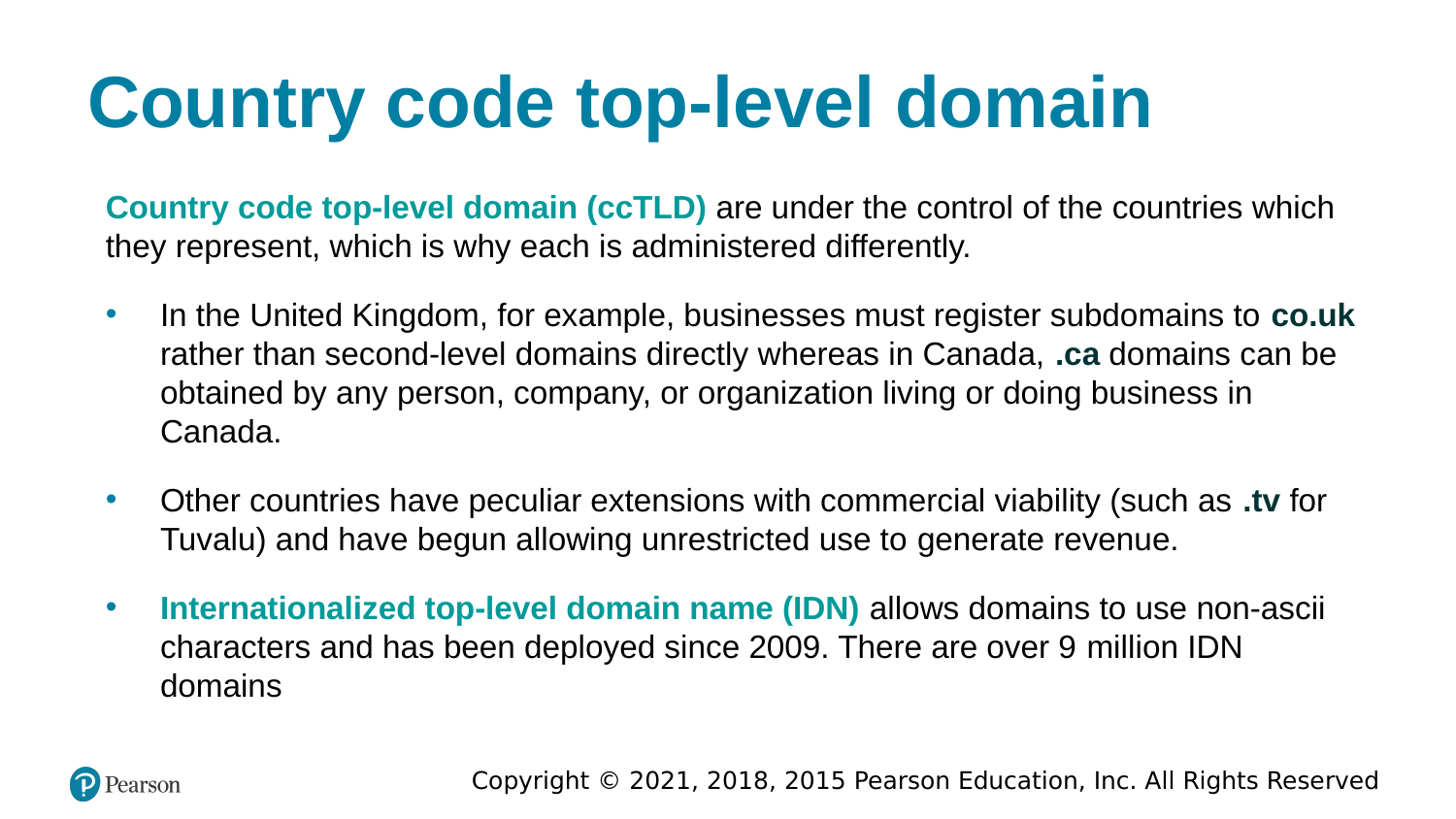

# Country code top-level domain
Country code top-level domain (ccTLD) are under the control of the countries which they represent, which is why each is administered differently.
In the United Kingdom, for example, businesses must register subdomains to co.uk rather than second-level domains directly whereas in Canada, .ca domains can be obtained by any person, company, or organization living or doing business in Canada.
Other countries have peculiar extensions with commercial viability (such as .tv for Tuvalu) and have begun allowing unrestricted use to generate revenue.
Internationalized top-level domain name (IDN) allows domains to use non-ascii characters and has been deployed since 2009. There are over 9 million IDN domains